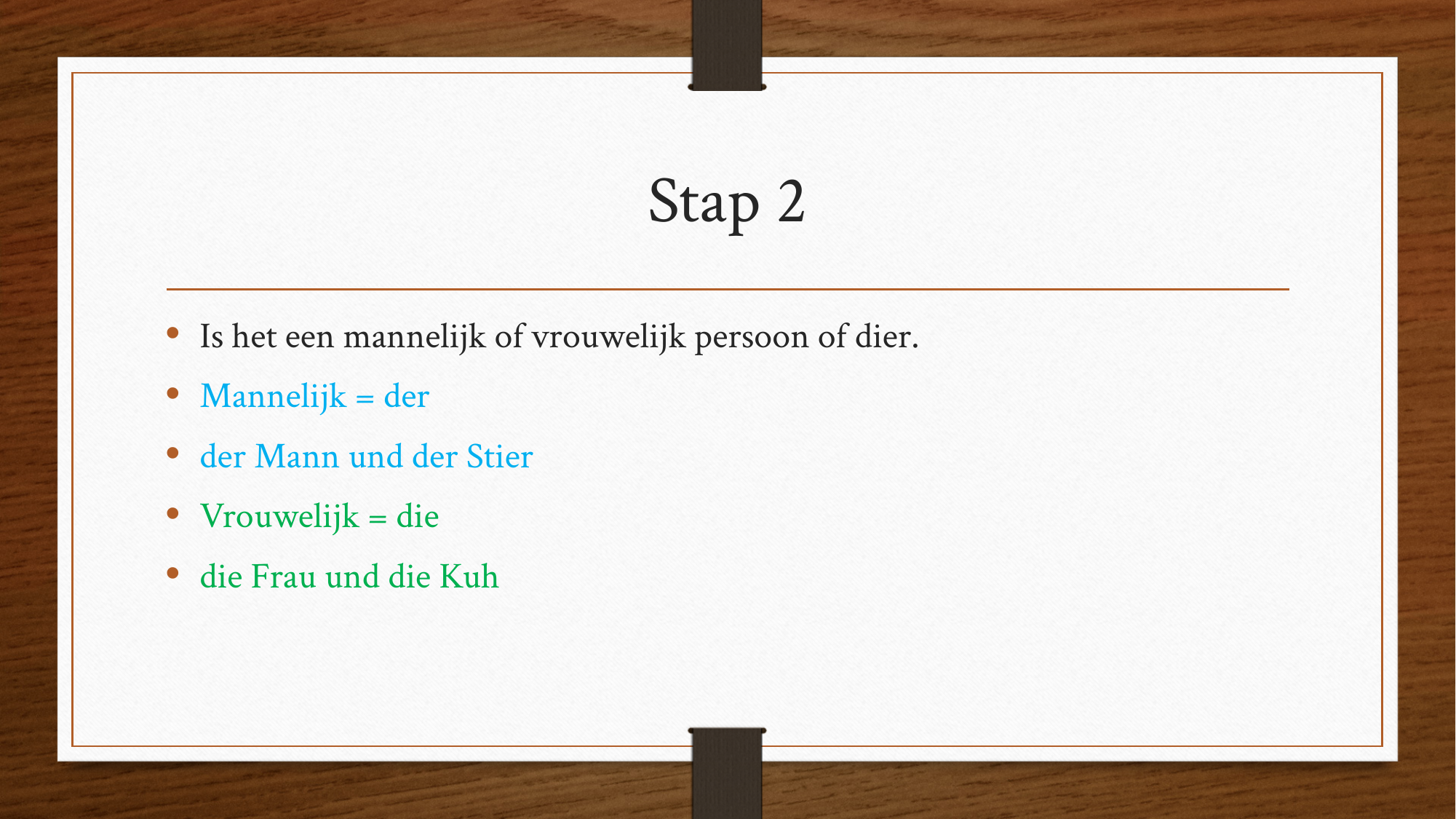

# Stap 2
Is het een mannelijk of vrouwelijk persoon of dier.
Mannelijk = der
der Mann und der Stier
Vrouwelijk = die
die Frau und die Kuh